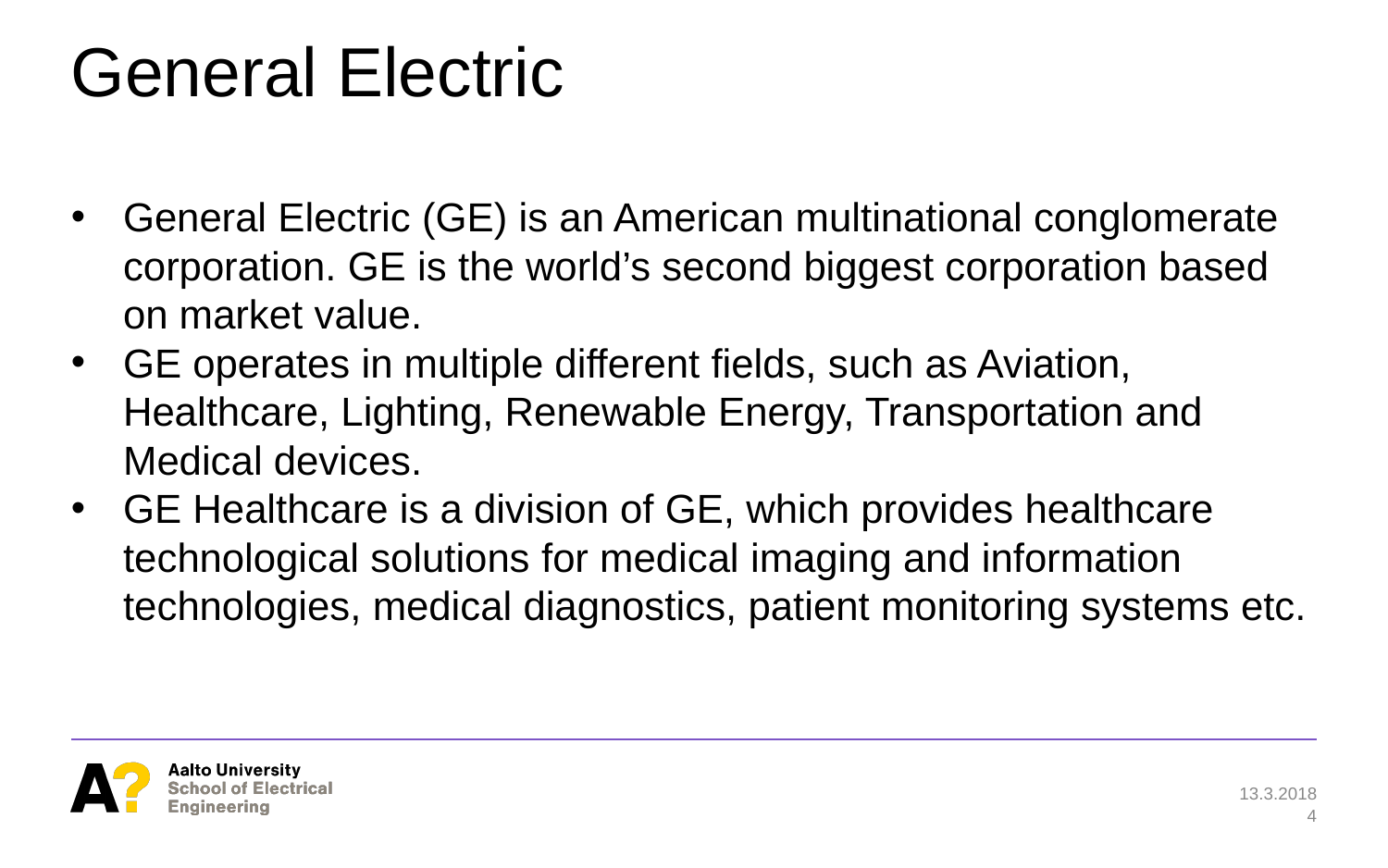

# General Electric
General Electric (GE) is an American multinational conglomerate corporation. GE is the world’s second biggest corporation based on market value.
GE operates in multiple different fields, such as Aviation, Healthcare, Lighting, Renewable Energy, Transportation and Medical devices.
GE Healthcare is a division of GE, which provides healthcare technological solutions for medical imaging and information technologies, medical diagnostics, patient monitoring systems etc.

13.3.2018
4